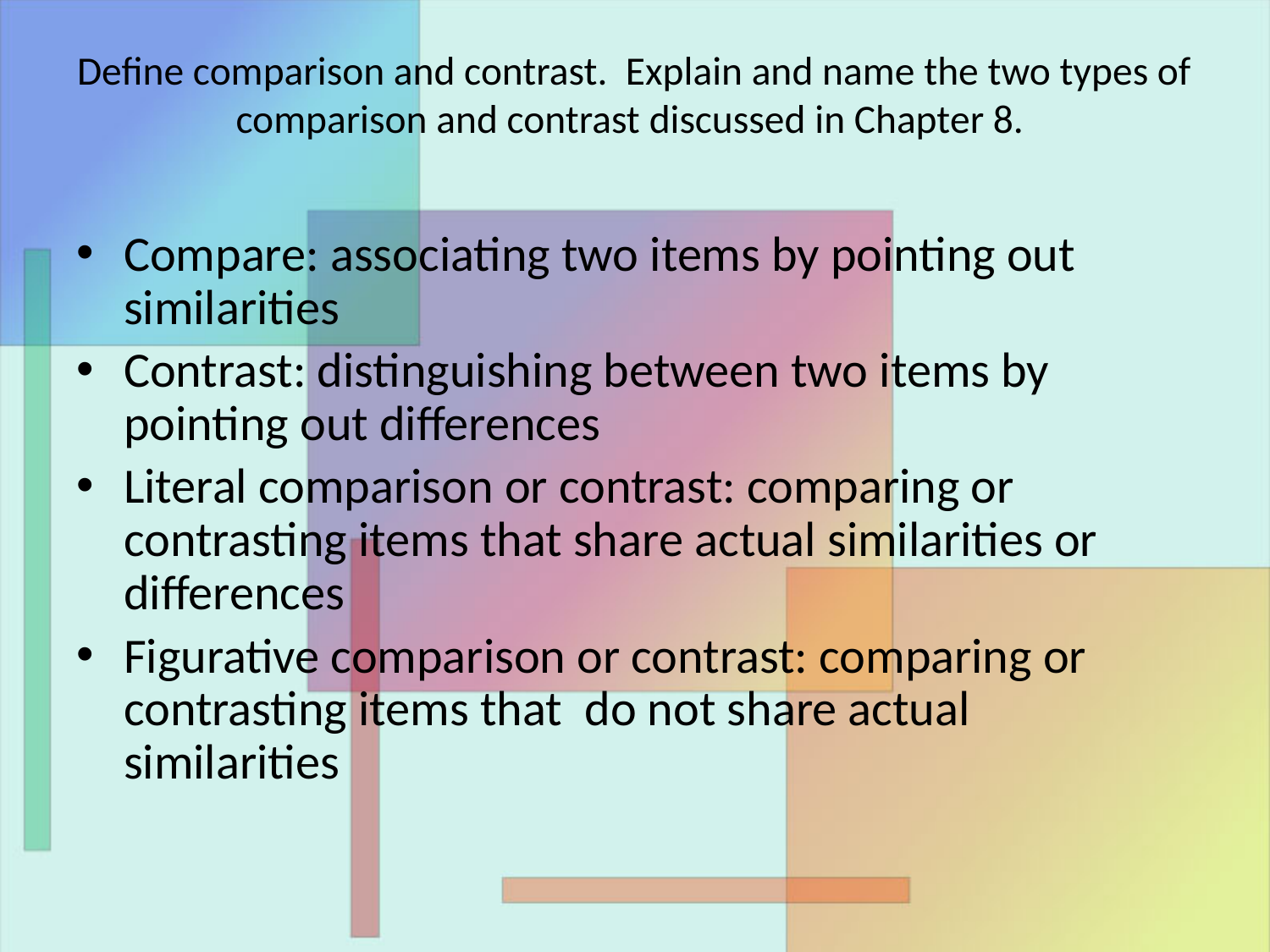

# Define comparison and contrast.  Explain and name the two types of comparison and contrast discussed in Chapter 8.
Compare: associating two items by pointing out similarities
Contrast: distinguishing between two items by pointing out differences
Literal comparison or contrast: comparing or contrasting items that share actual similarities or differences
Figurative comparison or contrast: comparing or contrasting items that  do not share actual similarities